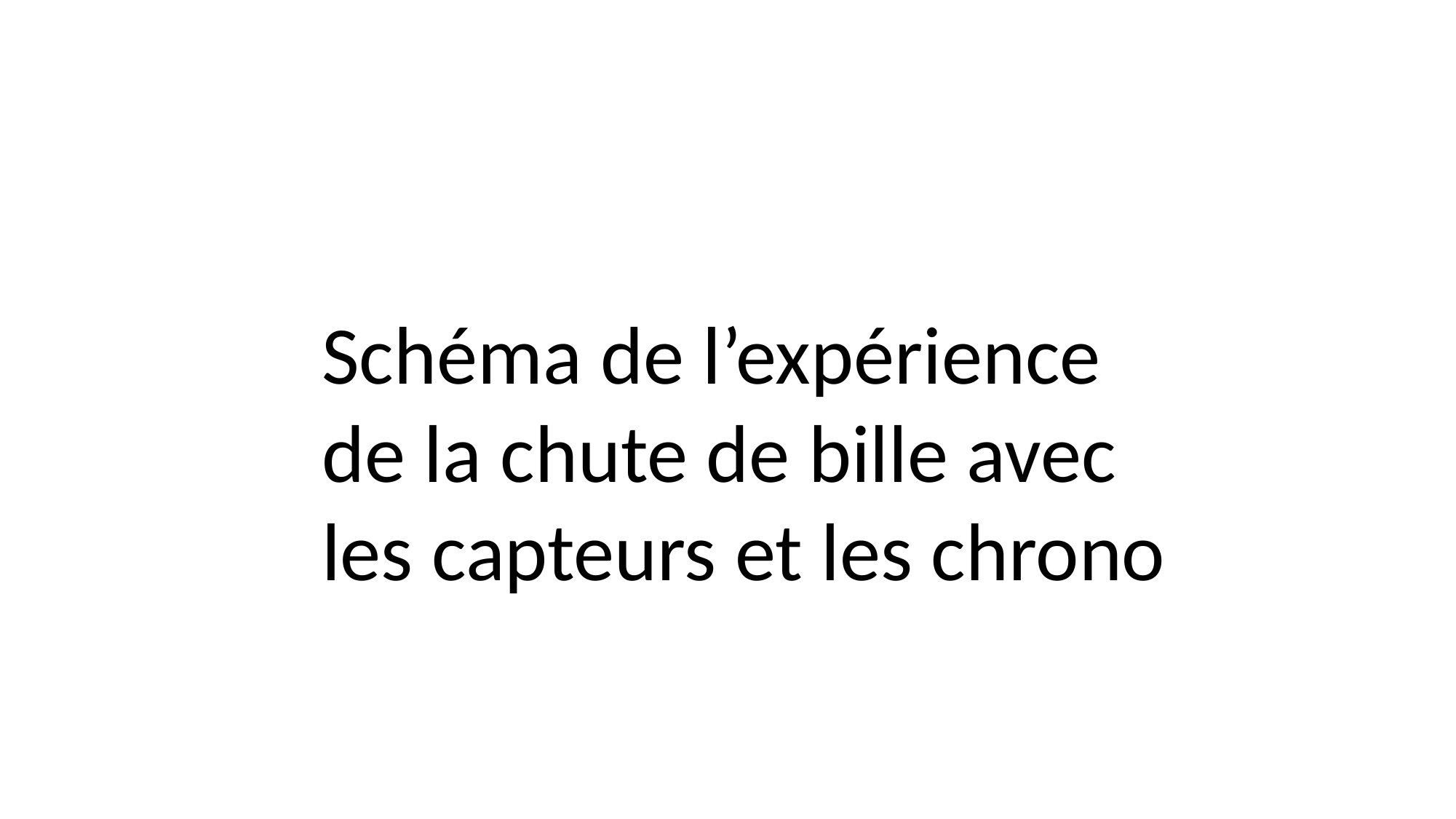

Schéma de l’expérience de la chute de bille avec les capteurs et les chrono